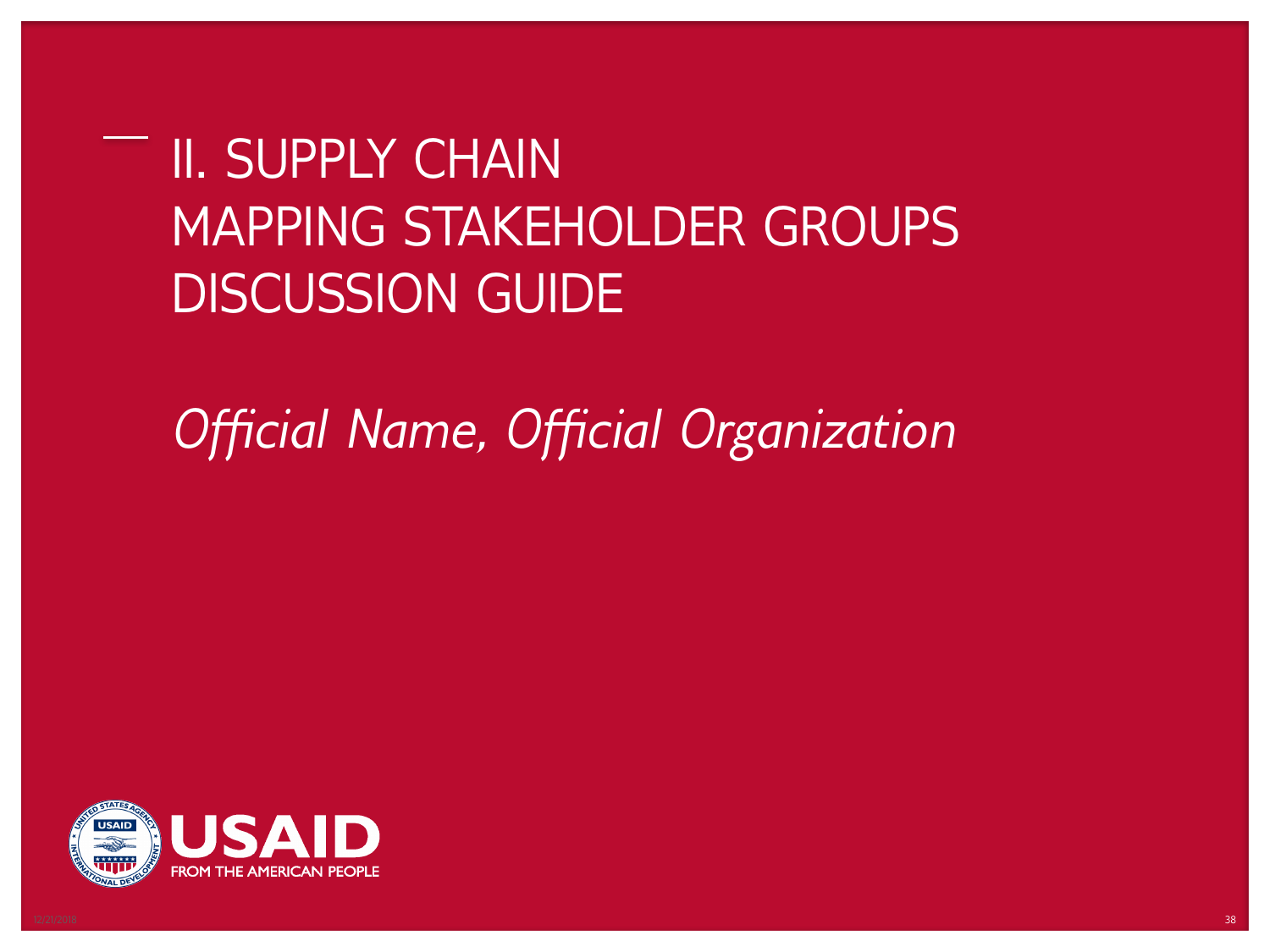

12/21/2018
# II. SUPPLY CHAIN MAPPING STAKEHOLDER GROUPS DISCUSSION GUIDE Official Name, Official Organization
38